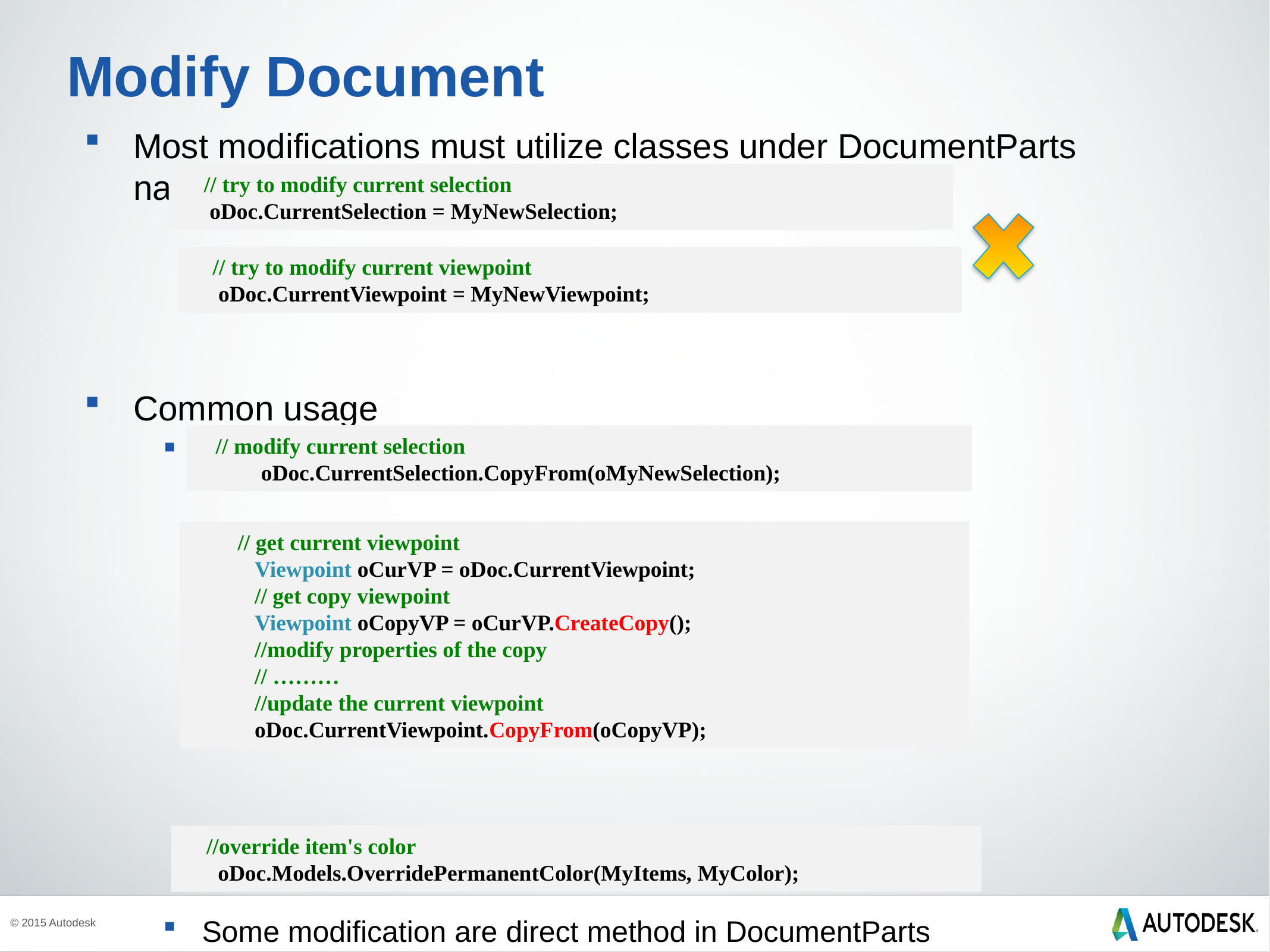

# Modify Document
Most modifications must utilize classes under DocumentParts namespace.

Common usage
CreateCopy and CopyFrom

Some modification are direct method in DocumentParts

    // try to modify current selection
     oDoc.CurrentSelection = MyNewSelection;

    // try to modify current viewpoint
     oDoc.CurrentViewpoint = MyNewViewpoint;
   // modify current selection
           oDoc.CurrentSelection.CopyFrom(oMyNewSelection);
        // get current viewpoint
           Viewpoint oCurVP = oDoc.CurrentViewpoint;
           // get copy viewpoint
           Viewpoint oCopyVP = oCurVP.CreateCopy();
           //modify properties of the copy
           // ………
           //update the current viewpoint
           oDoc.CurrentViewpoint.CopyFrom(oCopyVP);
    //override item's color
      oDoc.Models.OverridePermanentColor(MyItems, MyColor);